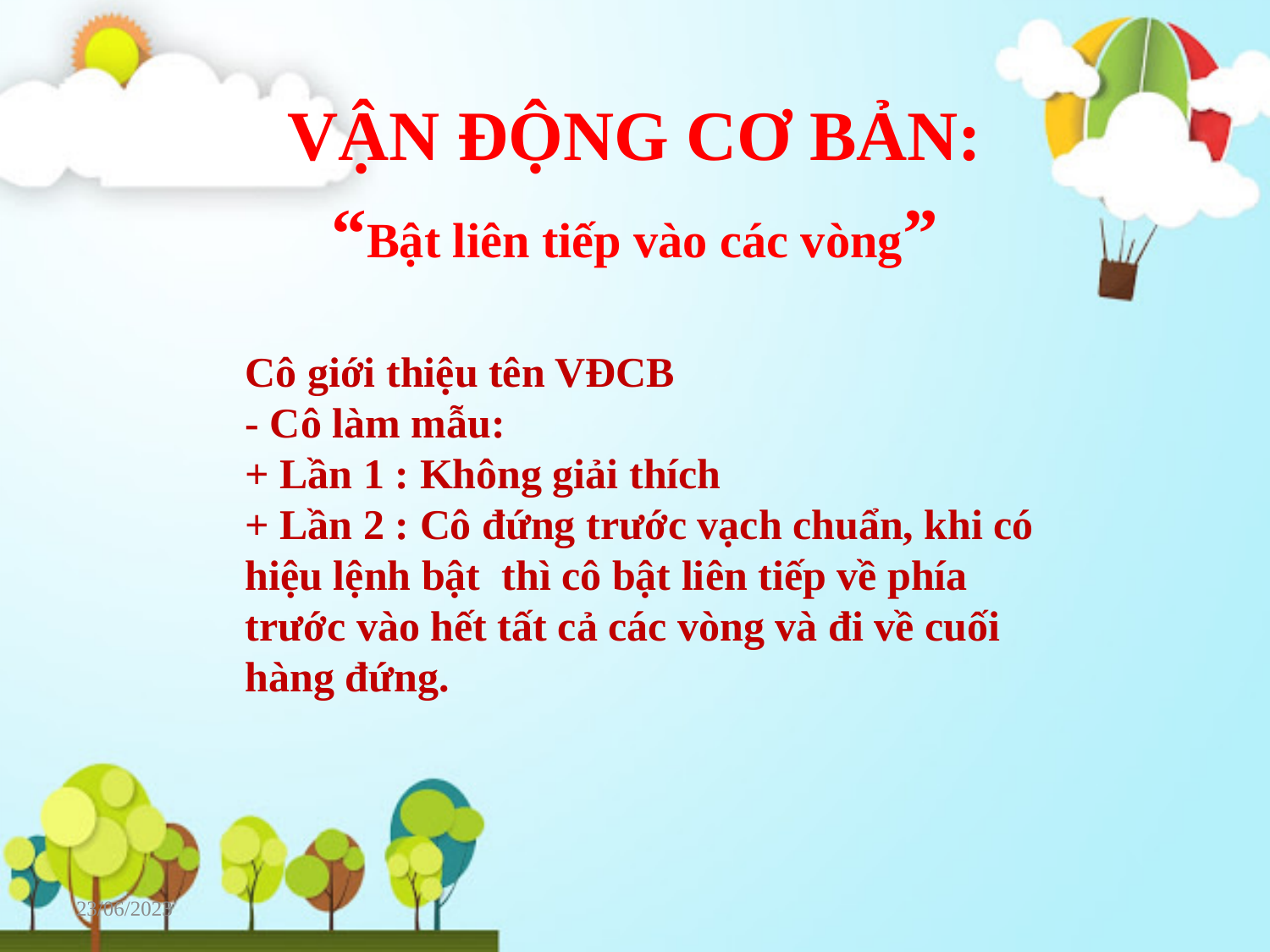

# VẬN ĐỘNG CƠ BẢN: “Bật liên tiếp vào các vòng”
Cô giới thiệu tên VĐCB
- Cô làm mẫu:
+ Lần 1 : Không giải thích
+ Lần 2 : Cô đứng tr­ước vạch chuẩn, khi có hiệu lệnh bật  thì cô bật liên tiếp về phía trước vào hết tất cả các vòng và đi về cuối hàng đứng.
23/06/2023